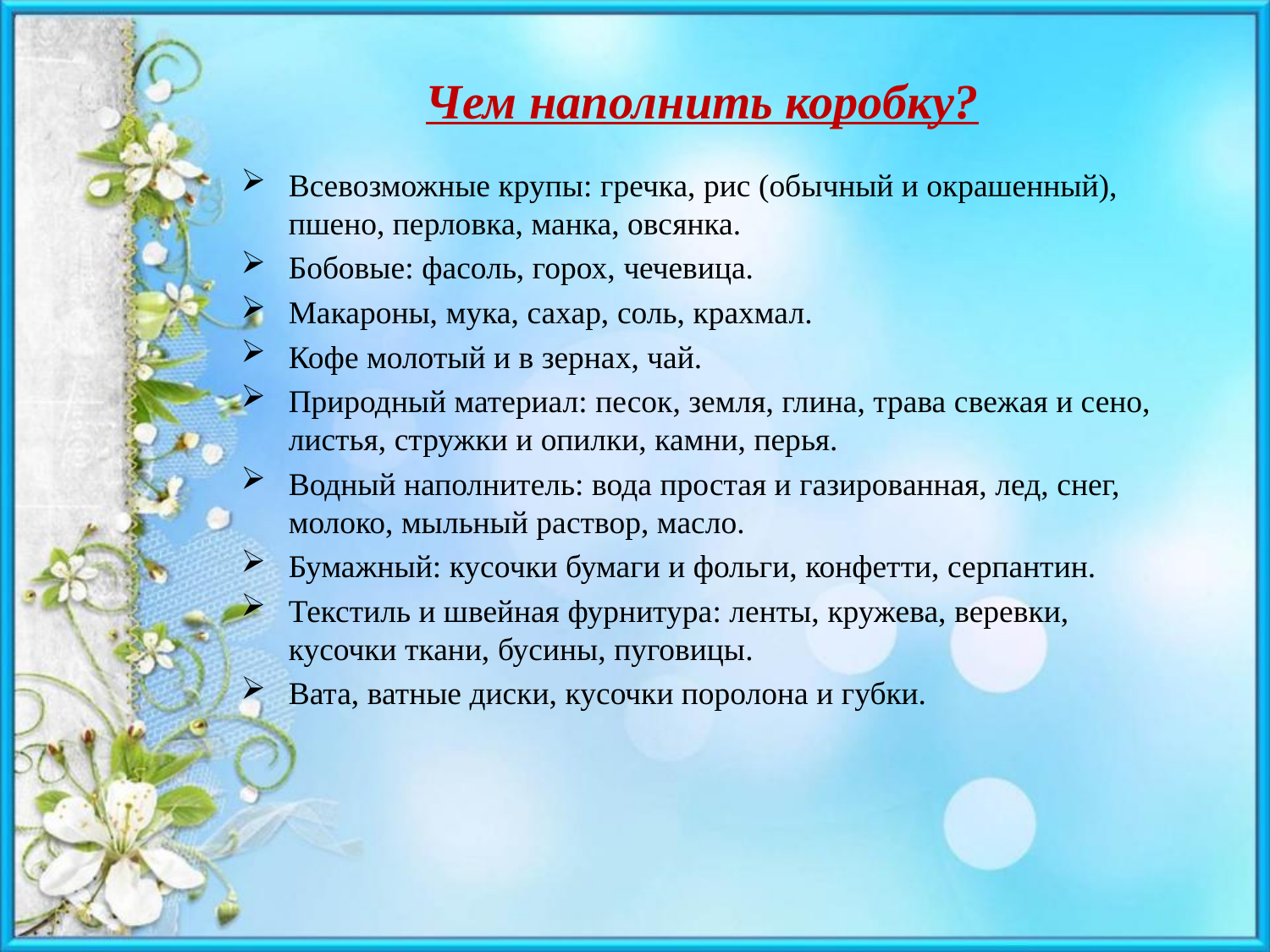

# Чем наполнить коробку?
Всевозможные крупы: гречка, рис (обычный и окрашенный), пшено, перловка, манка, овсянка.
Бобовые: фасоль, горох, чечевица.
Макароны, мука, сахар, соль, крахмал.
Кофе молотый и в зернах, чай.
Природный материал: песок, земля, глина, трава свежая и сено, листья, стружки и опилки, камни, перья.
Водный наполнитель: вода простая и газированная, лед, снег, молоко, мыльный раствор, масло.
Бумажный: кусочки бумаги и фольги, конфетти, серпантин.
Текстиль и швейная фурнитура: ленты, кружева, веревки, кусочки ткани, бусины, пуговицы.
Вата, ватные диски, кусочки поролона и губки.